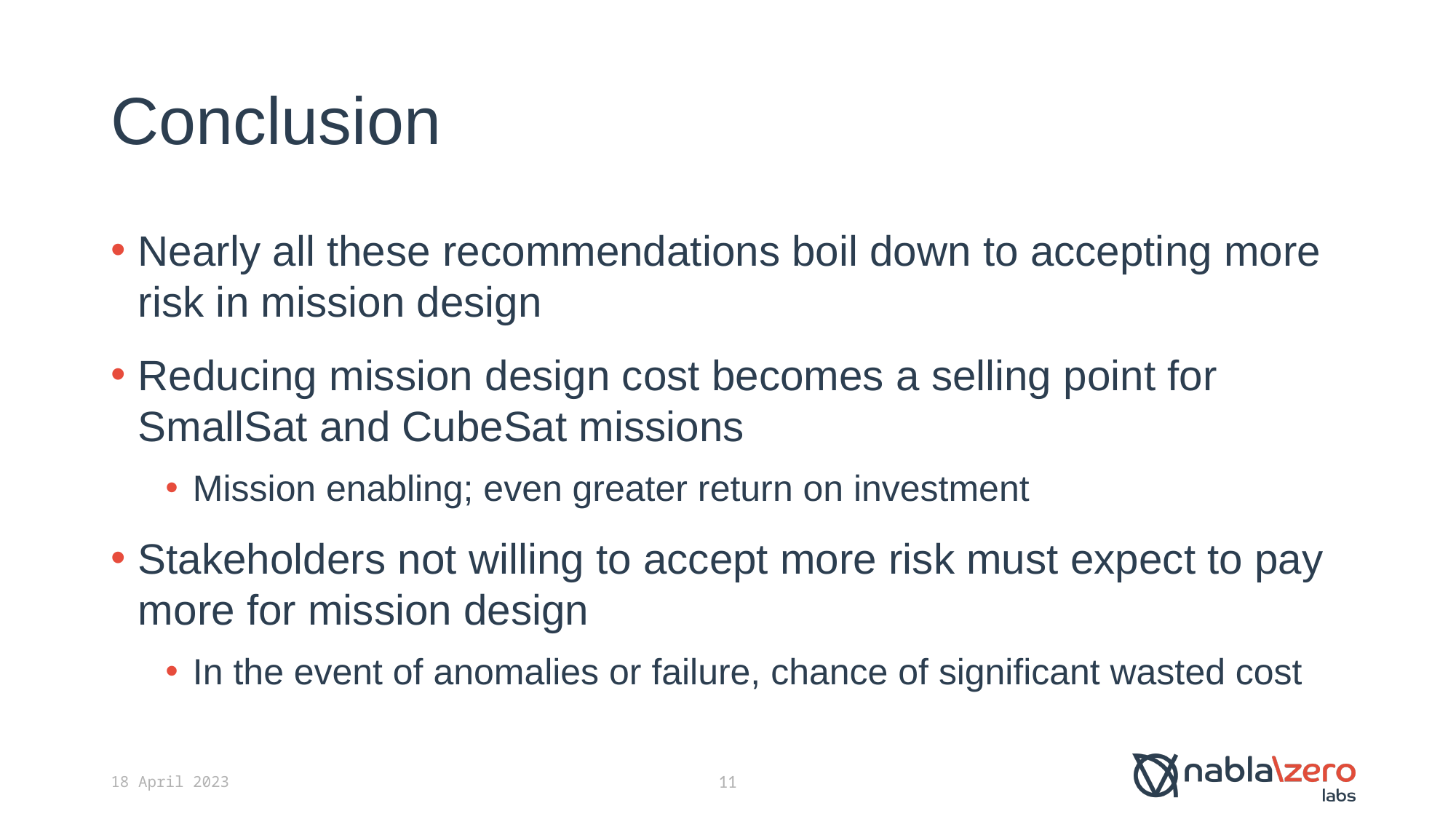

# Conclusion
Nearly all these recommendations boil down to accepting more risk in mission design
Reducing mission design cost becomes a selling point for SmallSat and CubeSat missions
Mission enabling; even greater return on investment
Stakeholders not willing to accept more risk must expect to pay more for mission design
In the event of anomalies or failure, chance of significant wasted cost
18 April 2023
11